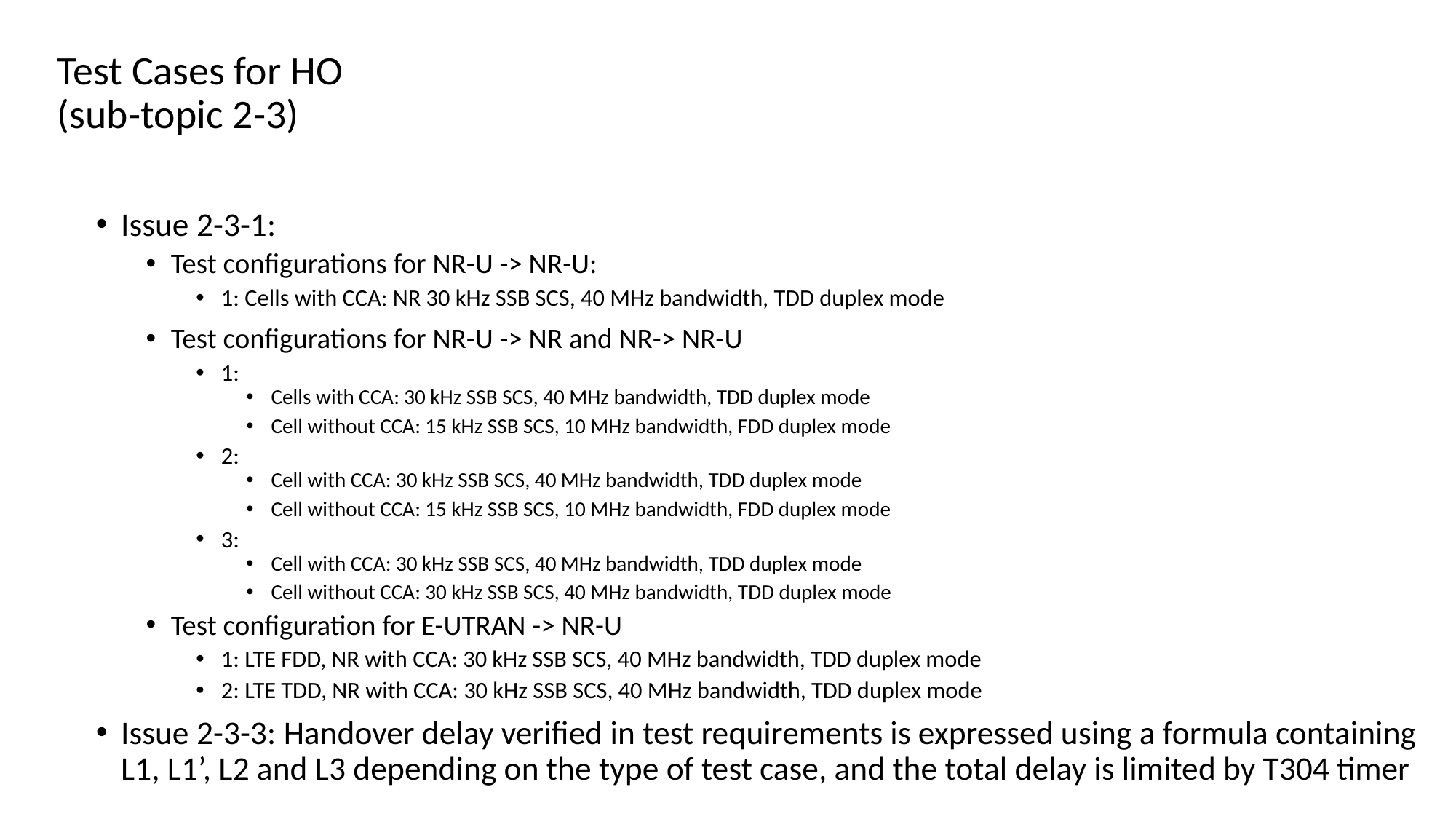

# Test Cases for HO (sub-topic 2-3)

Issue 2-3-1:
Test configurations for NR-U -> NR-U:
1: Cells with CCA: NR 30 kHz SSB SCS, 40 MHz bandwidth, TDD duplex mode
Test configurations for NR-U -> NR and NR-> NR-U
1:
Cells with CCA: 30 kHz SSB SCS, 40 MHz bandwidth, TDD duplex mode
Cell without CCA: 15 kHz SSB SCS, 10 MHz bandwidth, FDD duplex mode
2:
Cell with CCA: 30 kHz SSB SCS, 40 MHz bandwidth, TDD duplex mode
Cell without CCA: 15 kHz SSB SCS, 10 MHz bandwidth, FDD duplex mode
3:
Cell with CCA: 30 kHz SSB SCS, 40 MHz bandwidth, TDD duplex mode
Cell without CCA: 30 kHz SSB SCS, 40 MHz bandwidth, TDD duplex mode
Test configuration for E-UTRAN -> NR-U
1: LTE FDD, NR with CCA: 30 kHz SSB SCS, 40 MHz bandwidth, TDD duplex mode
2: LTE TDD, NR with CCA: 30 kHz SSB SCS, 40 MHz bandwidth, TDD duplex mode
Issue 2-3-3: Handover delay verified in test requirements is expressed using a formula containing L1, L1’, L2 and L3 depending on the type of test case, and the total delay is limited by T304 timer